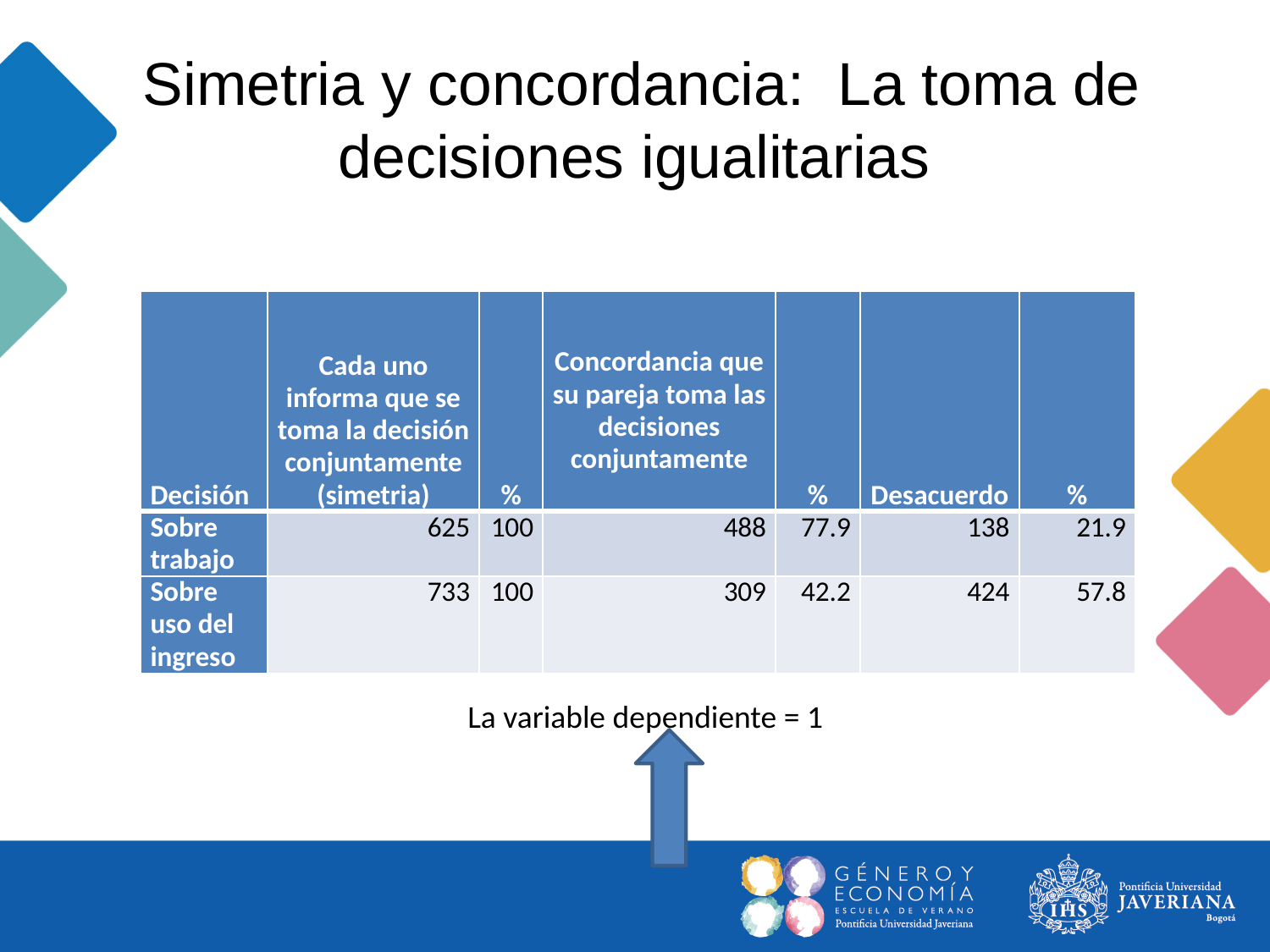

# Simetria y concordancia:  La toma de decisiones igualitarias
| Decisión | Cada uno informa que se toma la decisión conjuntamente (simetria) | % | Concordancia que su pareja toma las decisiones conjuntamente | % | Desacuerdo | % |
| --- | --- | --- | --- | --- | --- | --- |
| Sobre trabajo | 625 | 100 | 488 | 77.9 | 138 | 21.9 |
| Sobre uso del ingreso | 733 | 100 | 309 | 42.2 | 424 | 57.8 |
La variable dependiente = 1